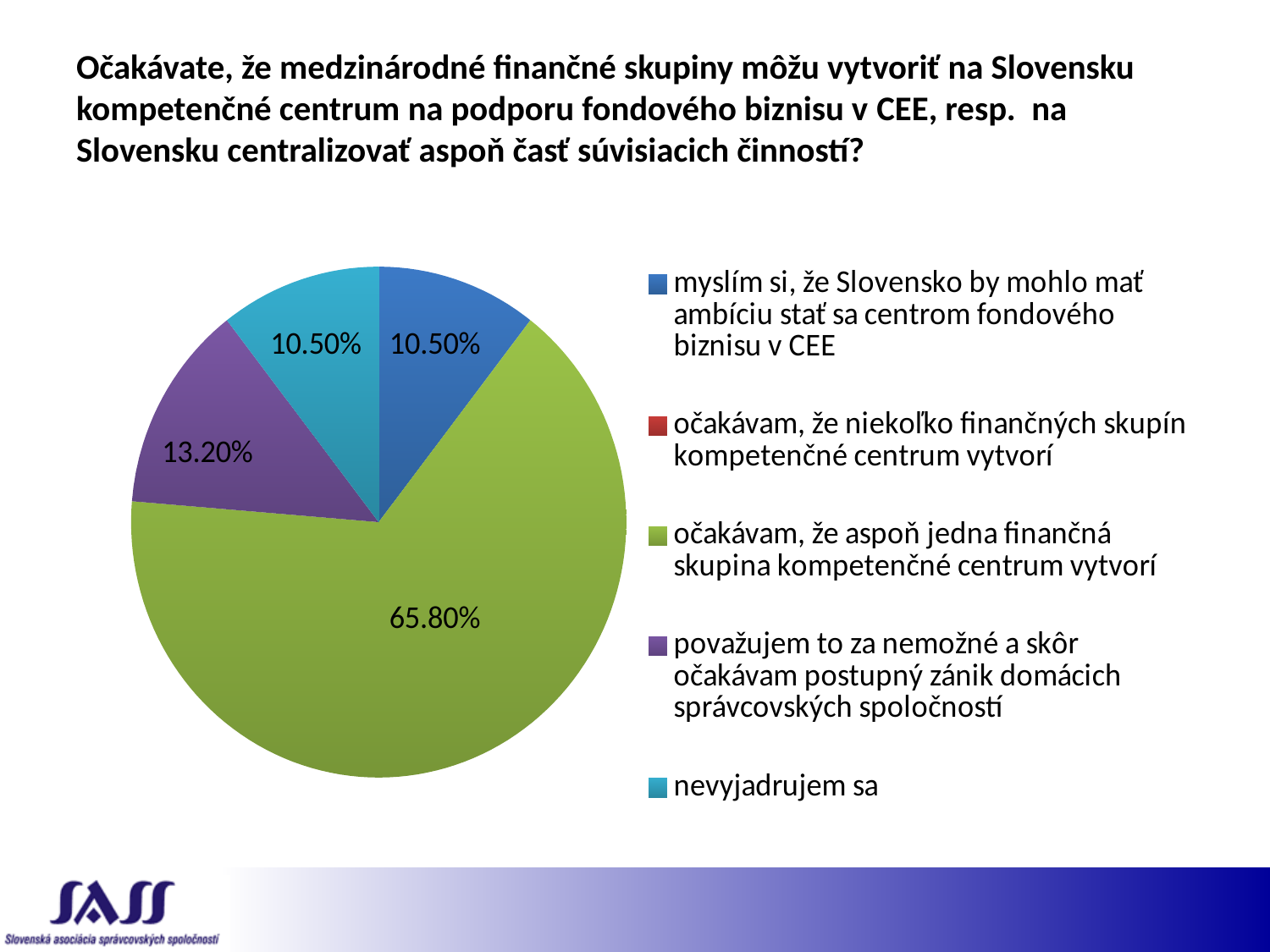

# Očakávate, že medzinárodné finančné skupiny môžu vytvoriť na Slovensku kompetenčné centrum na podporu fondového biznisu v CEE, resp.  na Slovensku centralizovať aspoň časť súvisiacich činností?

### Chart

| Category |  |
|---|---|
| myslím si, že Slovensko by mohlo mať ambíciu stať sa centrom fondového biznisu v CEE  | 0.10500000000000002 |
| očakávam, že niekoľko finančných skupín kompetenčné centrum vytvorí | 0.0 |
| očakávam, že aspoň jedna finančná skupina kompetenčné centrum vytvorí | 0.6580000000000003 |
| považujem to za nemožné a skôr očakávam postupný zánik domácich správcovských spoločností | 0.132 |
| nevyjadrujem sa | 0.10500000000000002 |